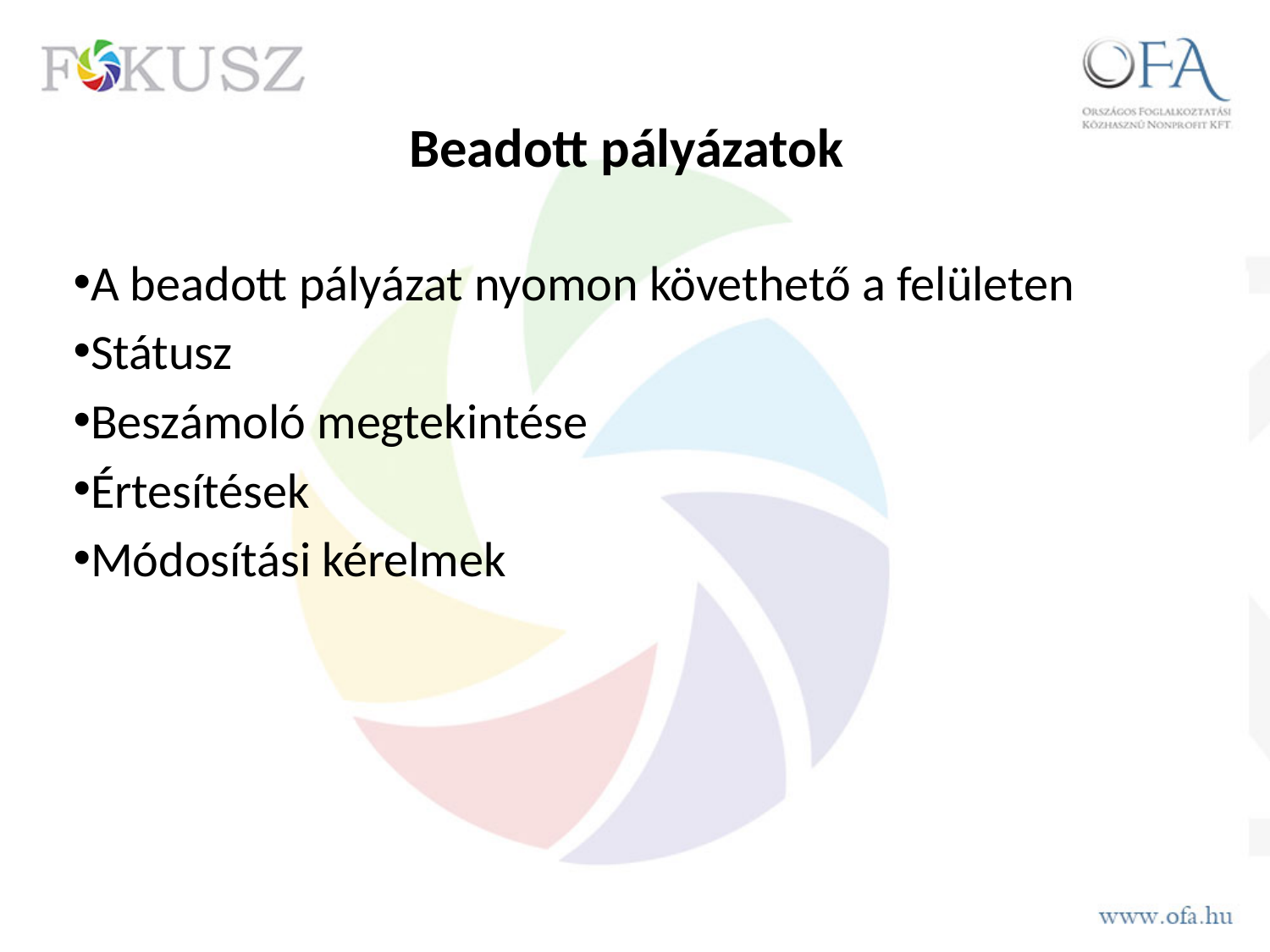

# Beadott pályázatok

A beadott pályázat nyomon követhető a felületen
Státusz
Beszámoló megtekintése
Értesítések
Módosítási kérelmek